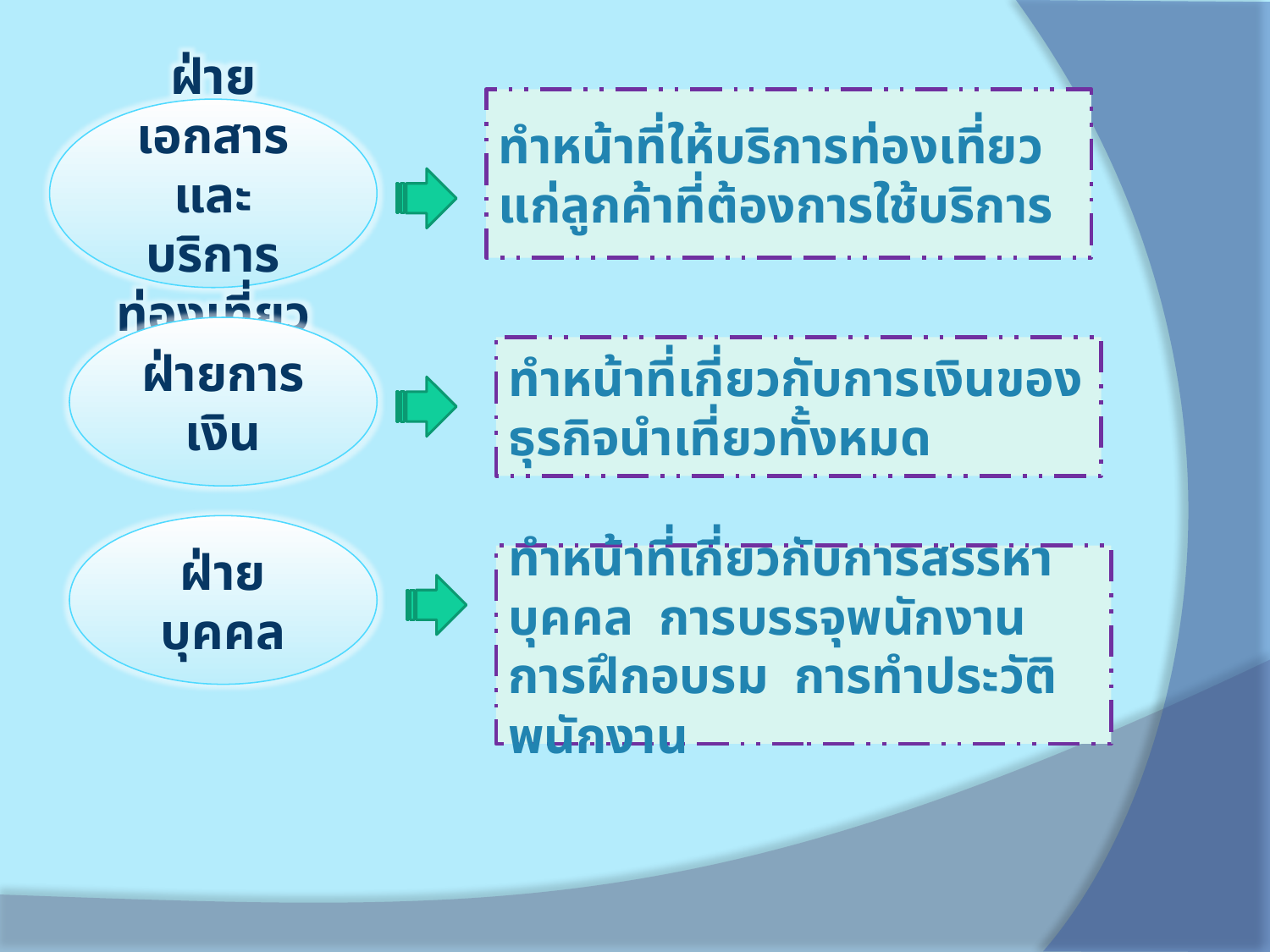

ทำหน้าที่ให้บริการท่องเที่ยวแก่ลูกค้าที่ต้องการใช้บริการ
ฝ่ายเอกสารและบริการท่องเที่ยว

ฝ่ายการเงิน
ทำหน้าที่เกี่ยวกับการเงินของธุรกิจนำเที่ยวทั้งหมด

ฝ่ายบุคคล
ทำหน้าที่เกี่ยวกับการสรรหาบุคคล  การบรรจุพนักงาน  การฝึกอบรม  การทำประวัติพนักงาน